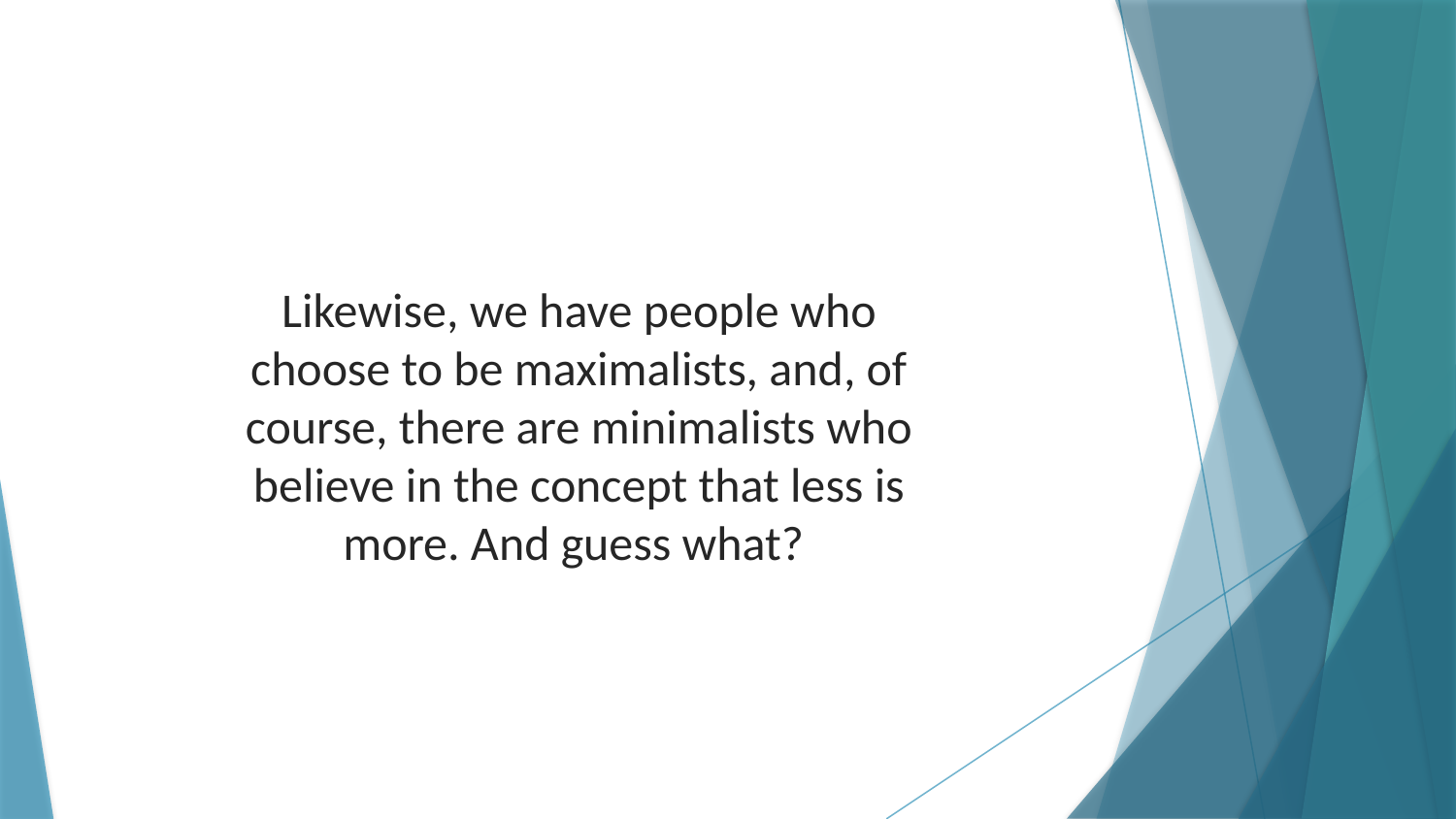

Likewise, we have people who choose to be maximalists, and, of course, there are minimalists who believe in the concept that less is more. And guess what?